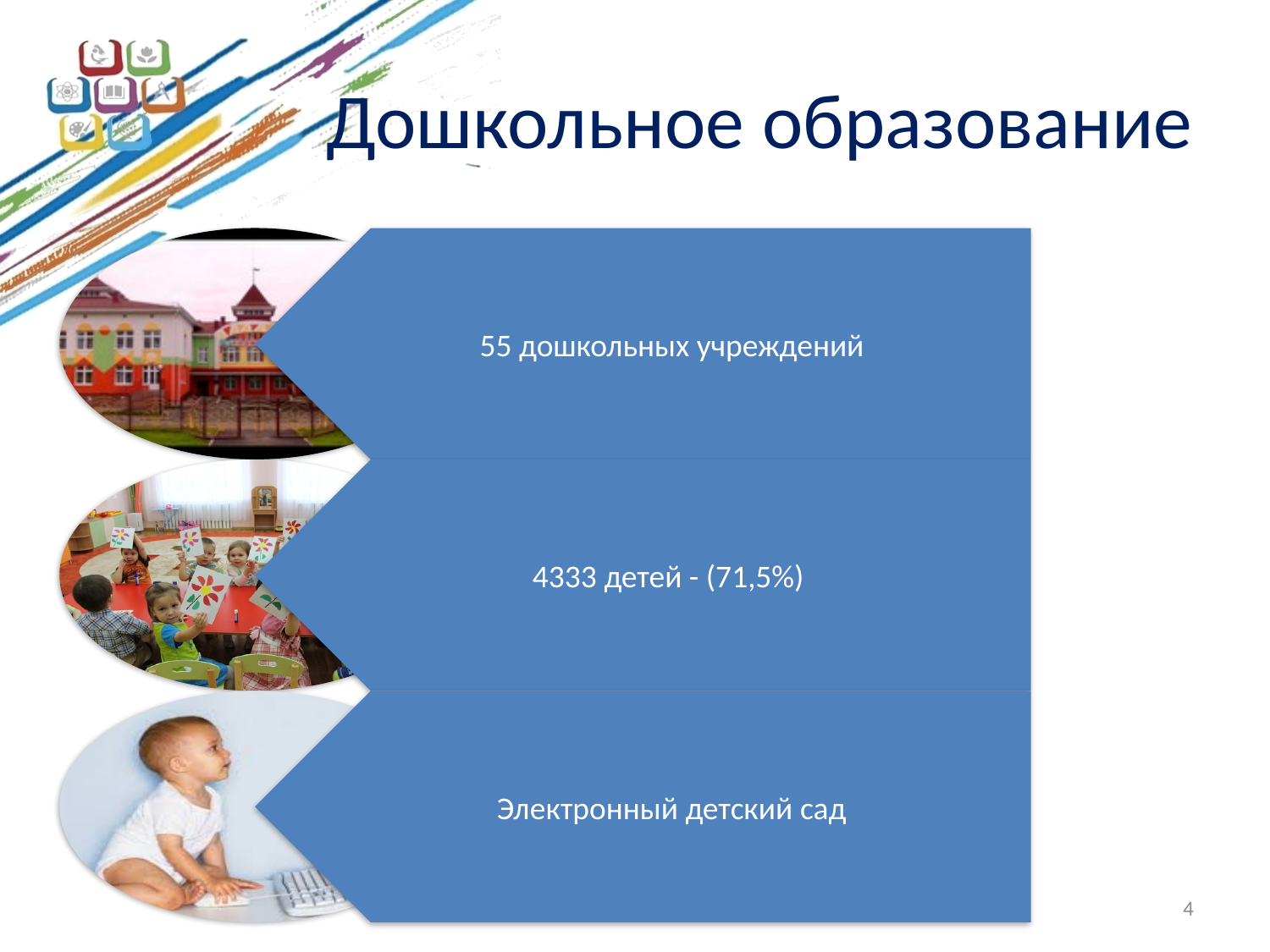

# Дошкольное образование
55 дошкольных учреждений
4333 детей - (71,5%)
Электронный детский сад
4